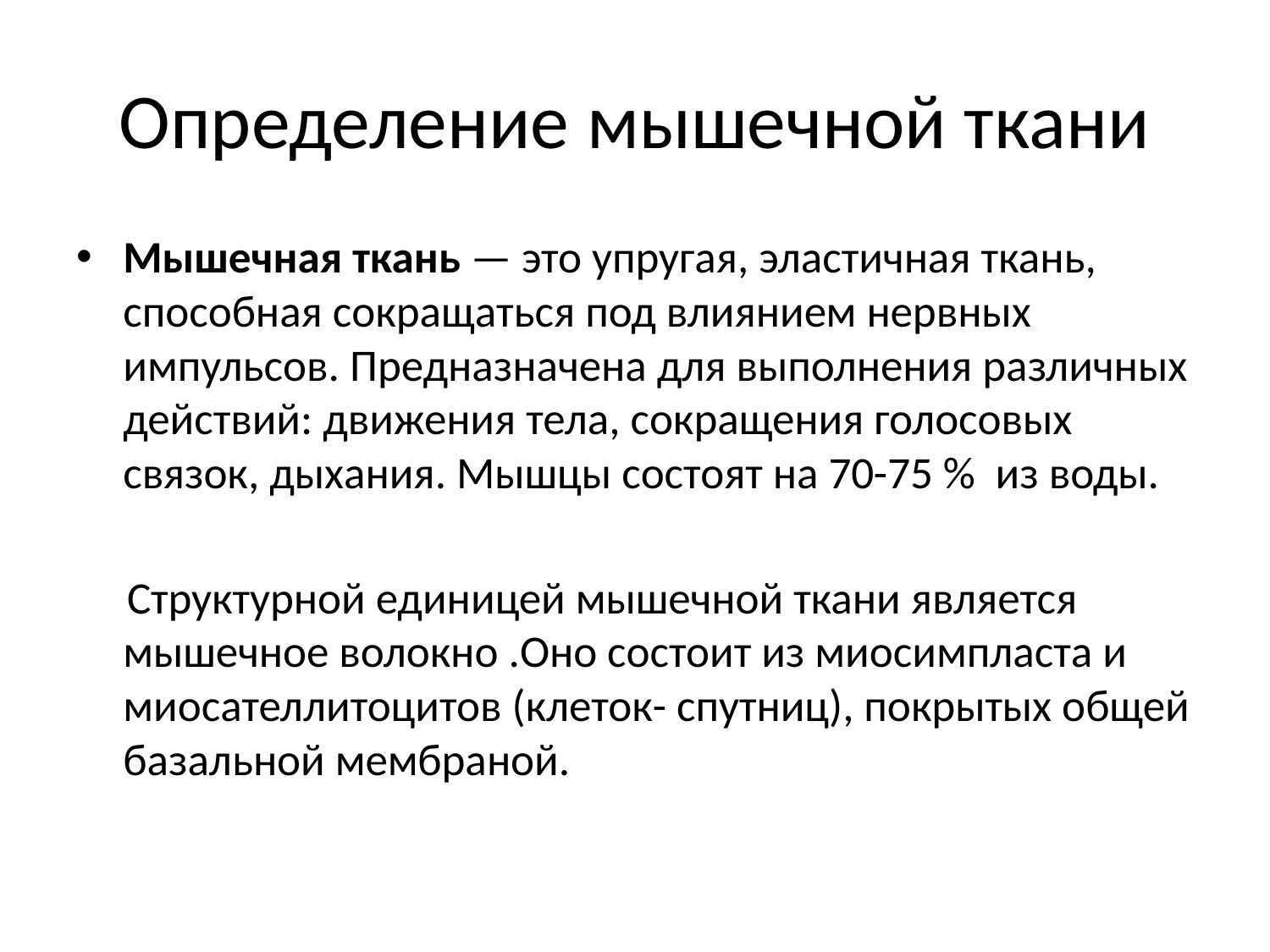

# Определение мышечной ткани
Мышечная ткань — это упругая, эластичная ткань, способная сокращаться под влиянием нервных импульсов. Предназначена для выполнения различных действий: движения тела, сокращения голосовых связок, дыхания. Мышцы состоят на 70-75 %  из воды.

     Структурной единицей мышечной ткани является мышечное волокно .Оно состоит из миосимпласта и миосателлитоцитов (клеток- спутниц), покрытых общей базальной мембраной.